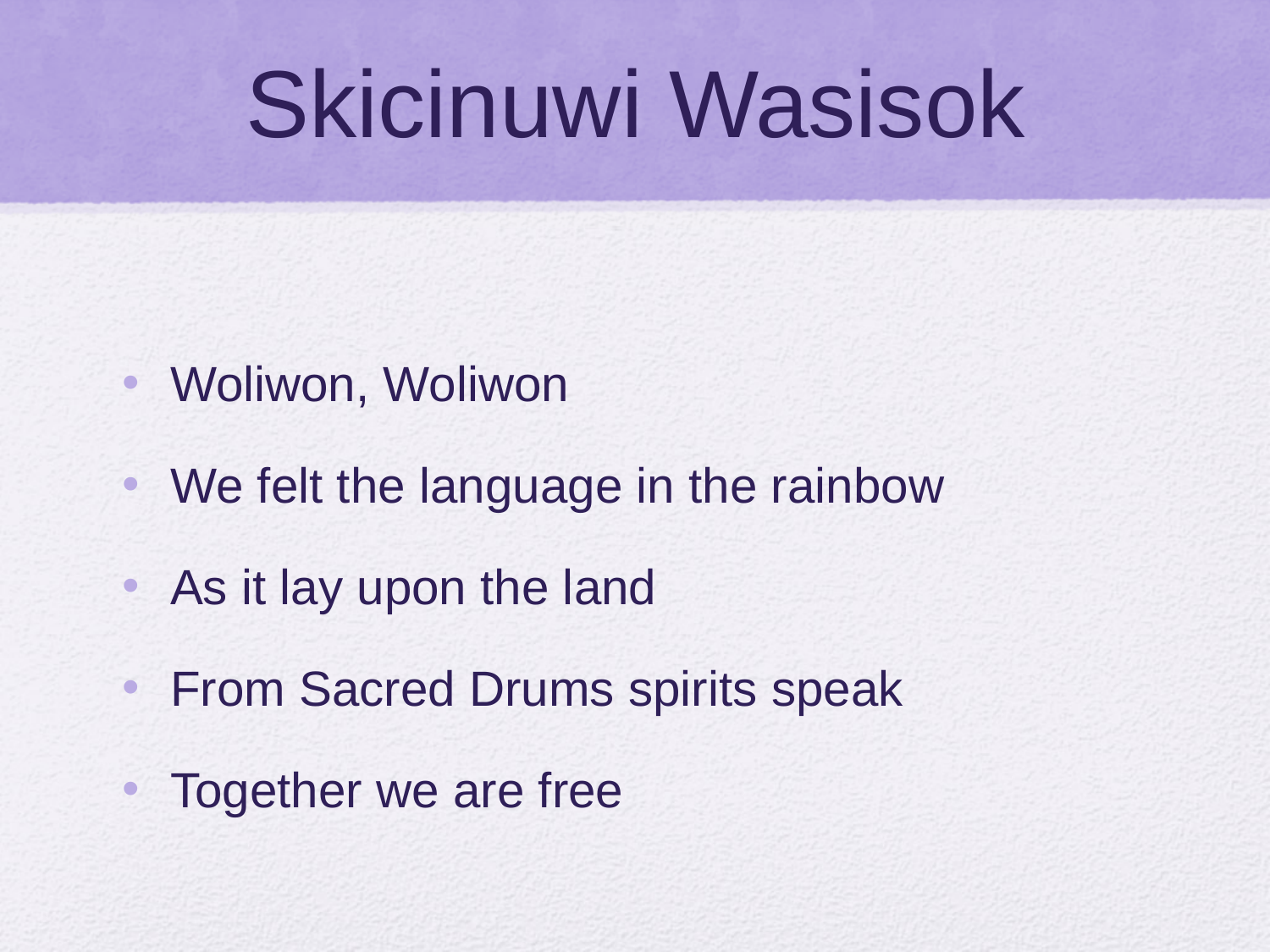

# Skicinuwi Wasisok

Woliwon, Woliwon
We felt the language in the rainbow
As it lay upon the land
From Sacred Drums spirits speak
Together we are free